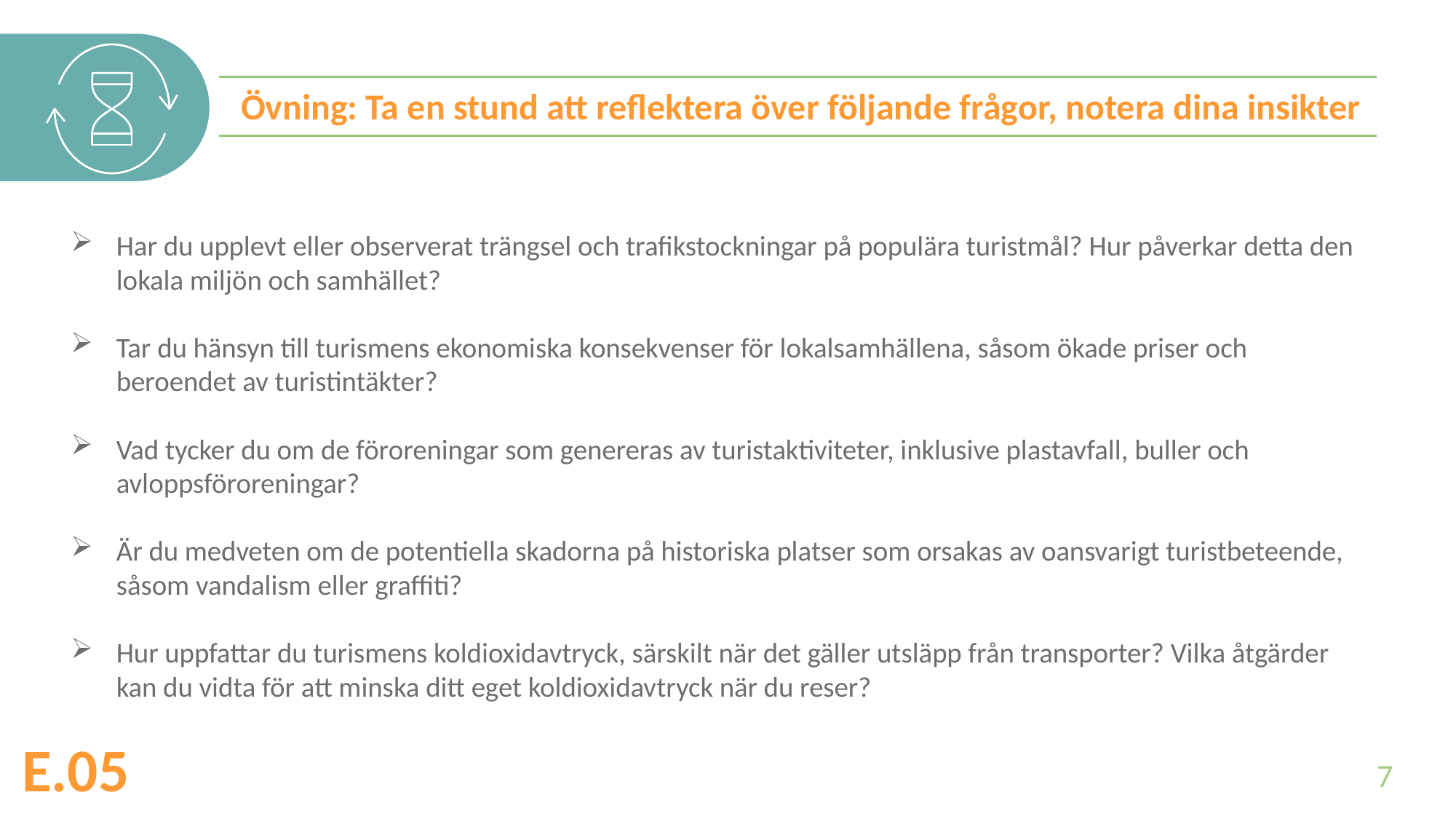

Övning: Ta en stund att reflektera över följande frågor, notera dina insikter

Har du upplevt eller observerat trängsel och trafikstockningar på populära turistmål? Hur påverkar detta den lokala miljön och samhället?

Tar du hänsyn till turismens ekonomiska konsekvenser för lokalsamhällena, såsom ökade priser och beroendet av turistintäkter?

Vad tycker du om de föroreningar som genereras av turistaktiviteter, inklusive plastavfall, buller och avloppsföroreningar?

Är du medveten om de potentiella skadorna på historiska platser som orsakas av oansvarigt turistbeteende, såsom vandalism eller graffiti?

Hur uppfattar du turismens koldioxidavtryck, särskilt när det gäller utsläpp från transporter? Vilka åtgärder kan du vidta för att minska ditt eget koldioxidavtryck när du reser?
7
E.05